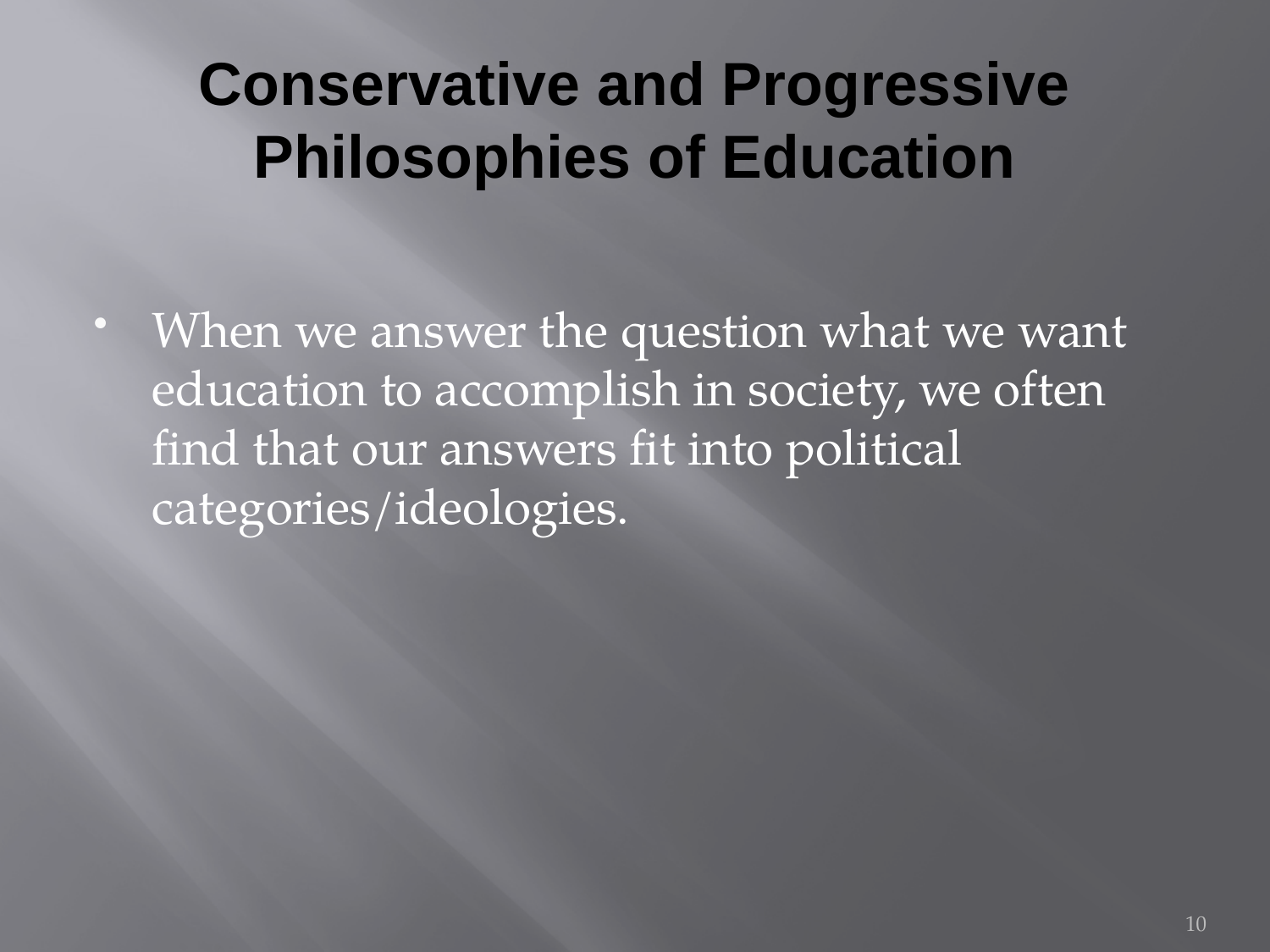

# Conservative and Progressive Philosophies of Education

When we answer the question what we want education to accomplish in society, we often find that our answers fit into political categories/ideologies.
10